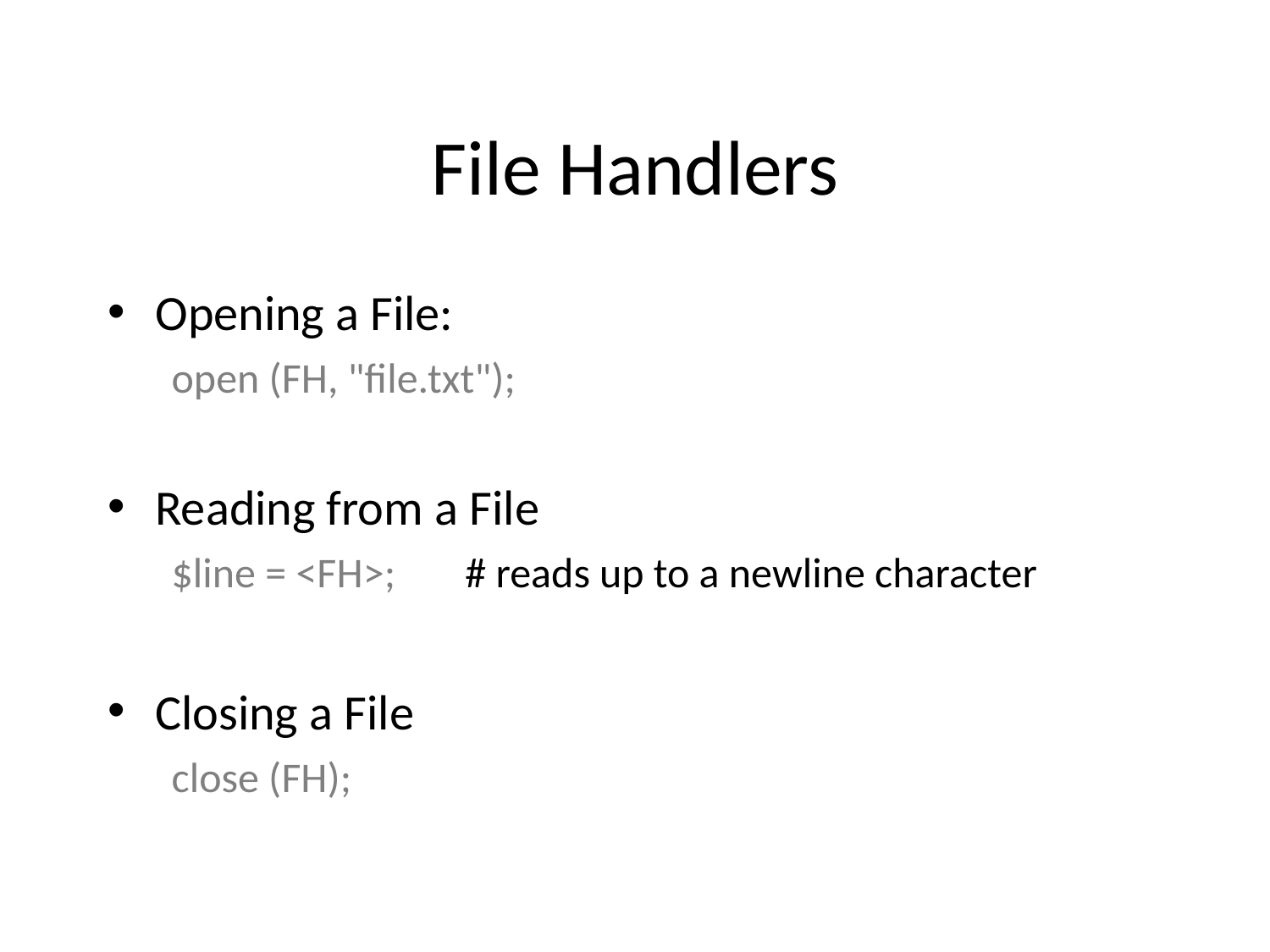

# File Handlers
Opening a File:
open (FH, "file.txt");

Reading from a File
$line = <FH>;  	# reads up to a newline character

Closing a File
close (FH);